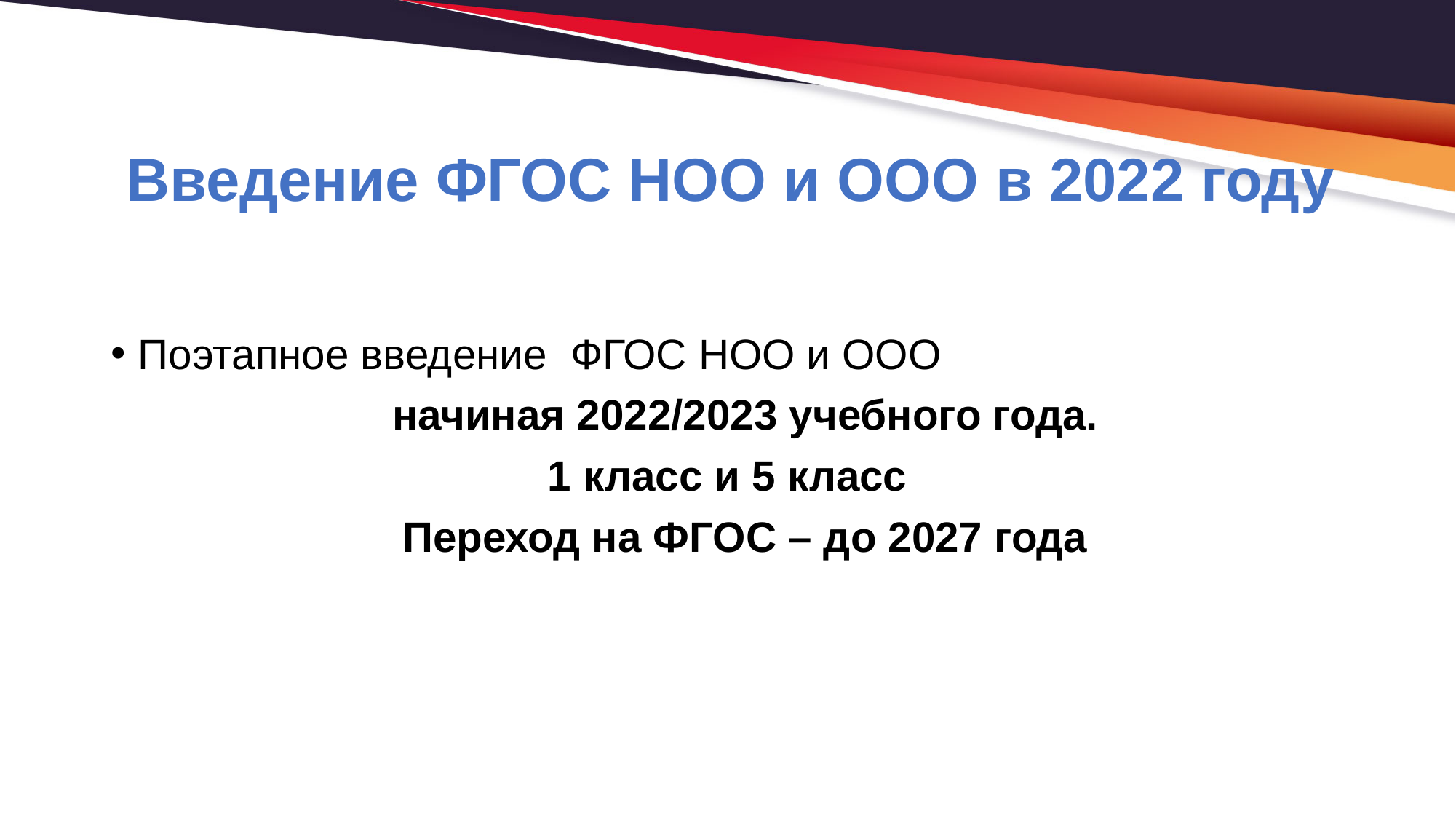

# Введение ФГОС НОО и ООО в 2022 году

Поэтапное введение  ФГОС НОО и ООО
   начиная 2022/2023 учебного года.
1 класс и 5 класс
   Переход на ФГОС – до 2027 года